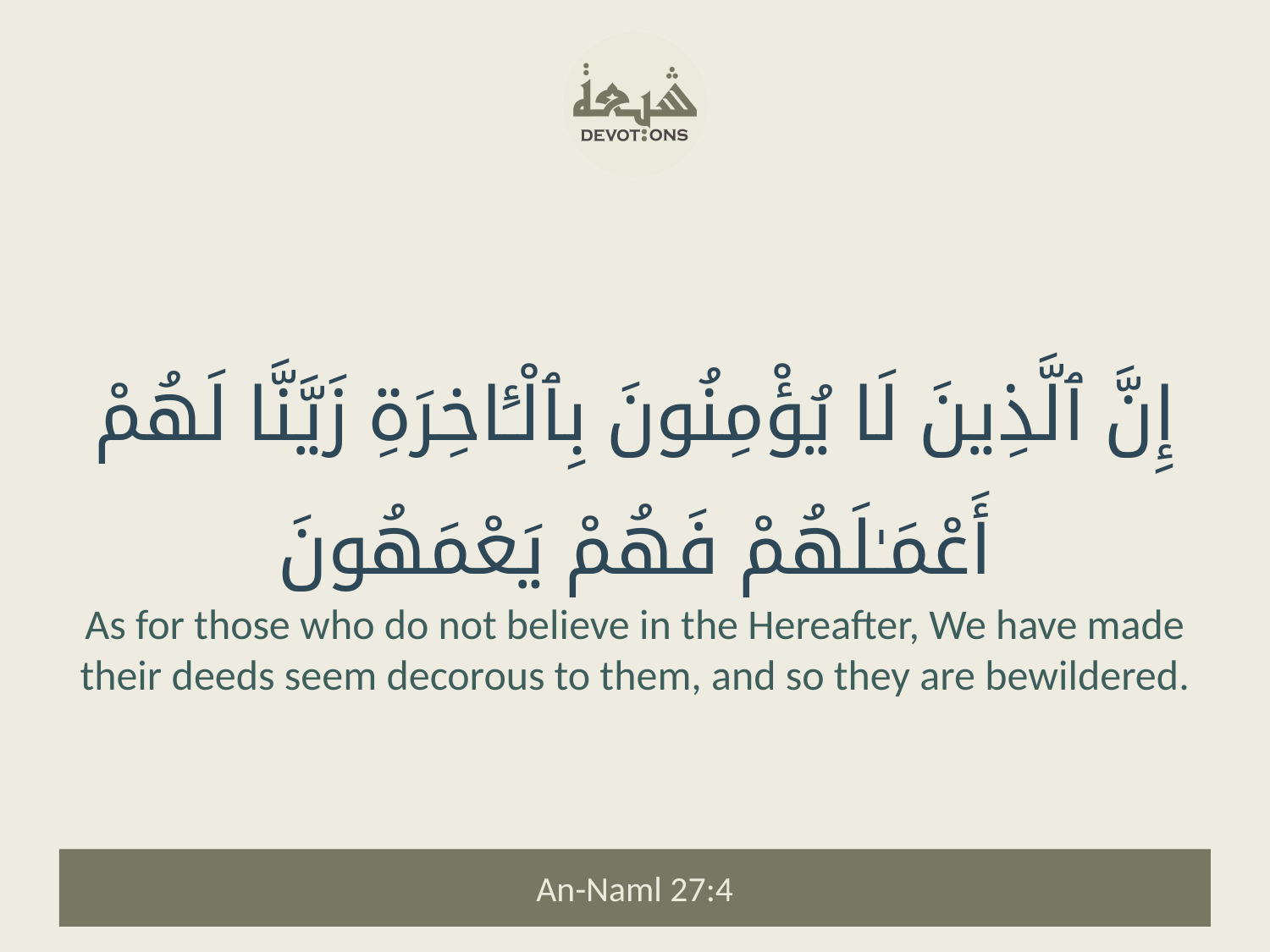

إِنَّ ٱلَّذِينَ لَا يُؤْمِنُونَ بِٱلْـَٔاخِرَةِ زَيَّنَّا لَهُمْ أَعْمَـٰلَهُمْ فَهُمْ يَعْمَهُونَ
As for those who do not believe in the Hereafter, We have made their deeds seem decorous to them, and so they are bewildered.
An-Naml 27:4